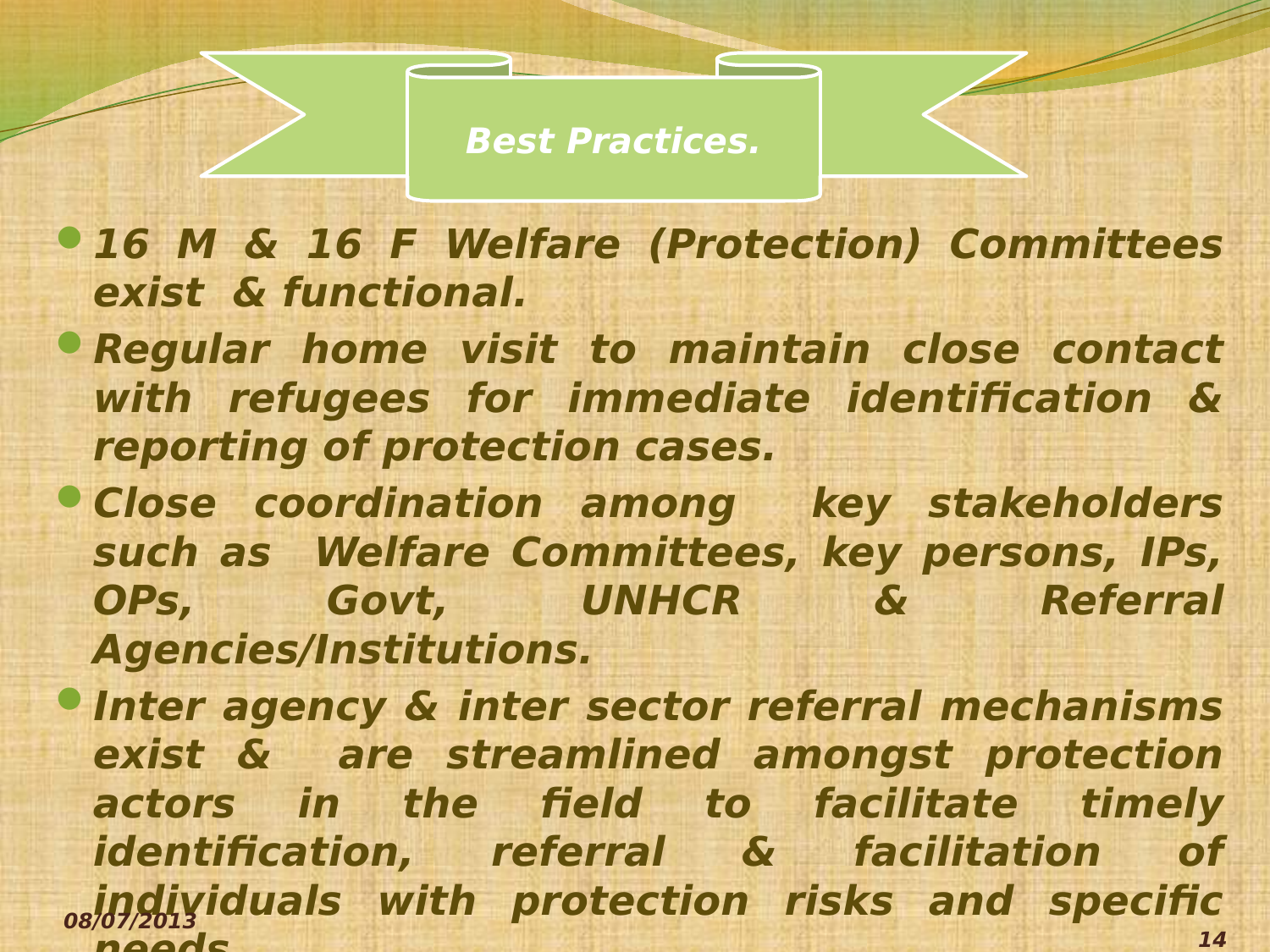

Best Practices.
16 M & 16 F Welfare (Protection) Committees exist  & functional.
Regular home visit to maintain close contact with refugees for immediate identification & reporting of protection cases.
Close coordination among  key stakeholders such as  Welfare Committees, key persons, IPs, OPs, Govt, UNHCR & Referral Agencies/Institutions.
Inter agency & inter sector referral mechanisms exist &  are streamlined amongst protection actors in the field to facilitate timely identification, referral & facilitation of individuals with protection risks and specific needs.

08/07/2013
14